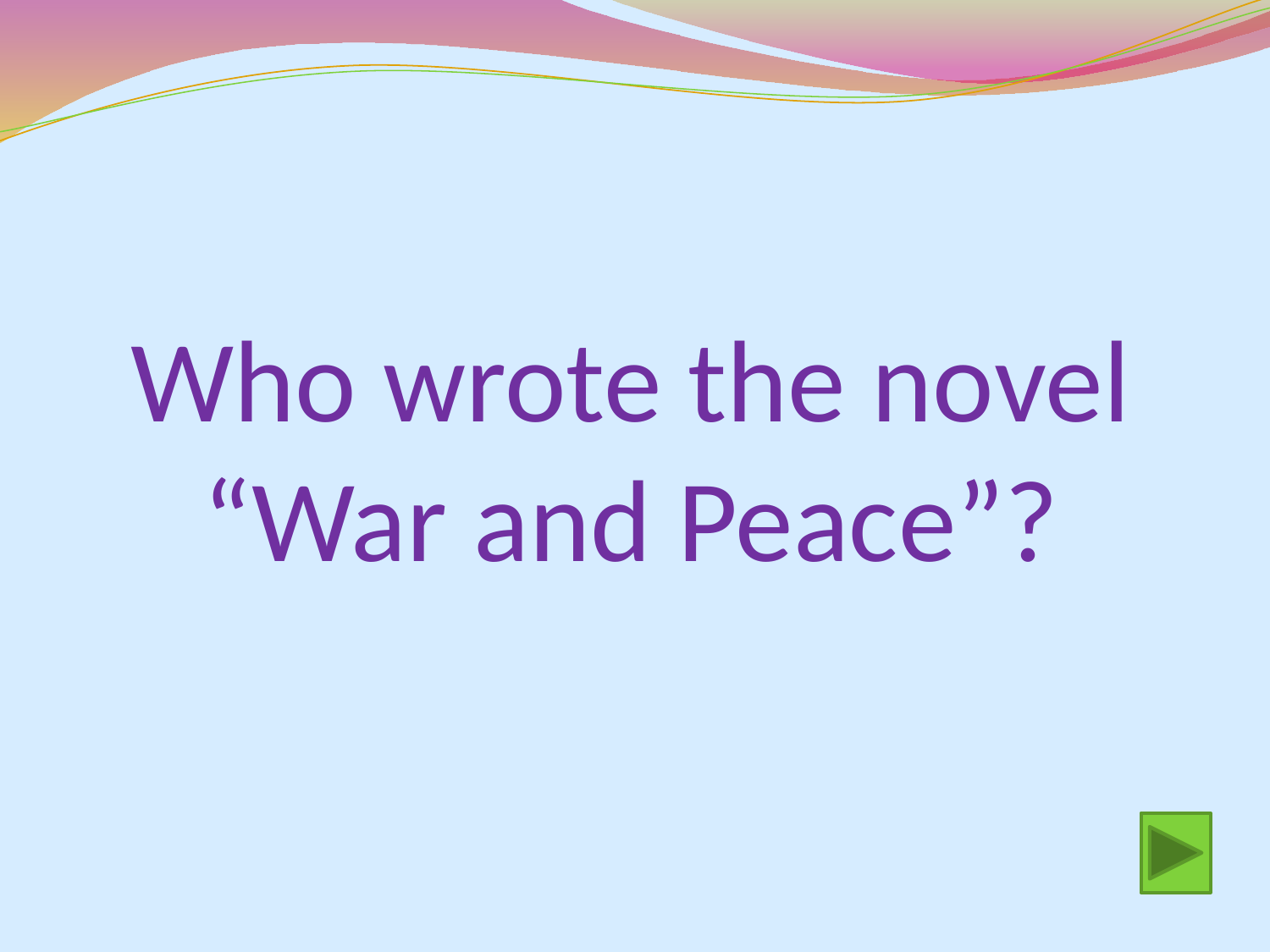

# Who wrote the novel “War and Peace”?